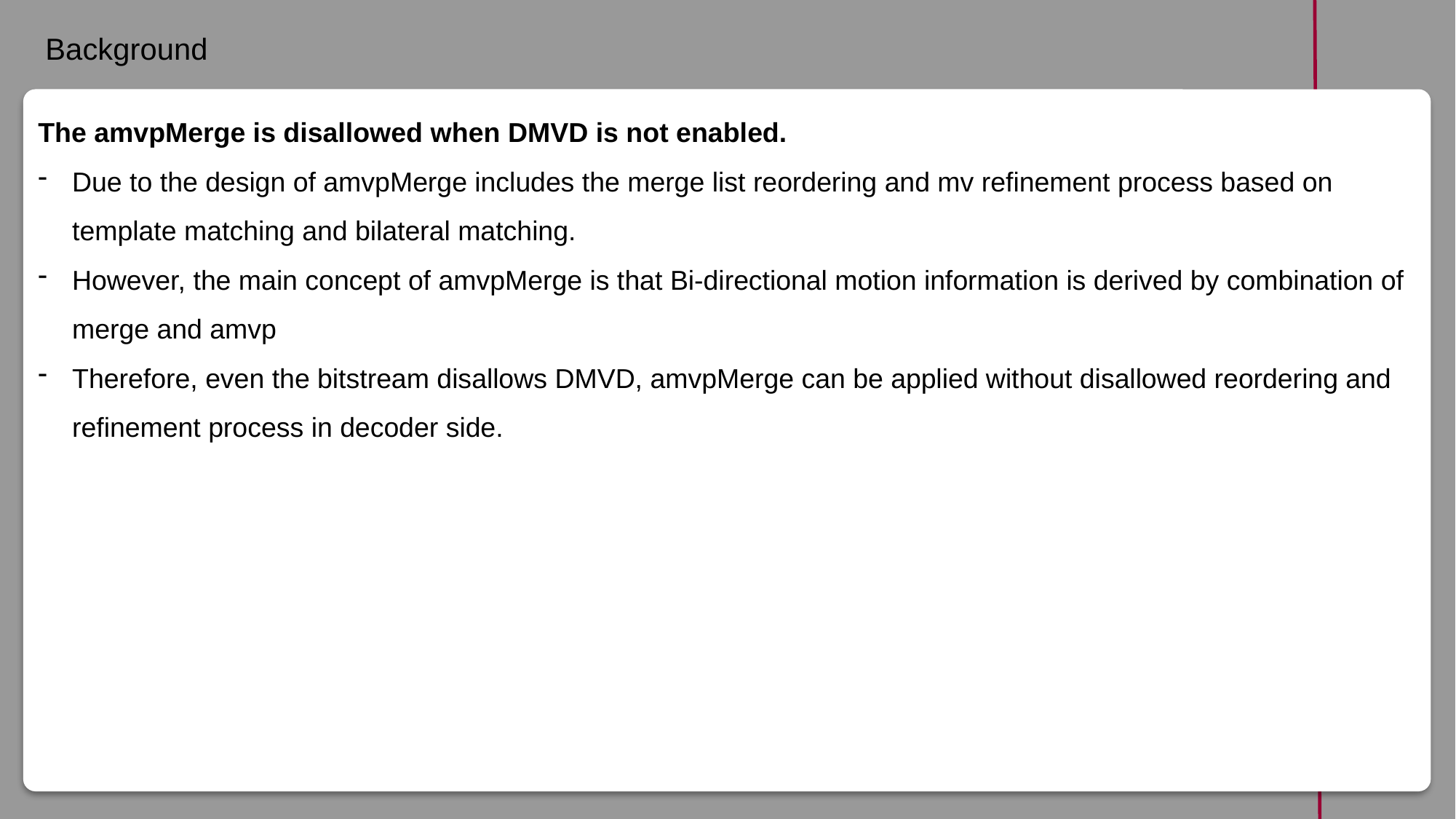

Background
The amvpMerge is disallowed when DMVD is not enabled.
Due to the design of amvpMerge includes the merge list reordering and mv refinement process based on template matching and bilateral matching.
However, the main concept of amvpMerge is that Bi-directional motion information is derived by combination of merge and amvp
Therefore, even the bitstream disallows DMVD, amvpMerge can be applied without disallowed reordering and refinement process in decoder side.